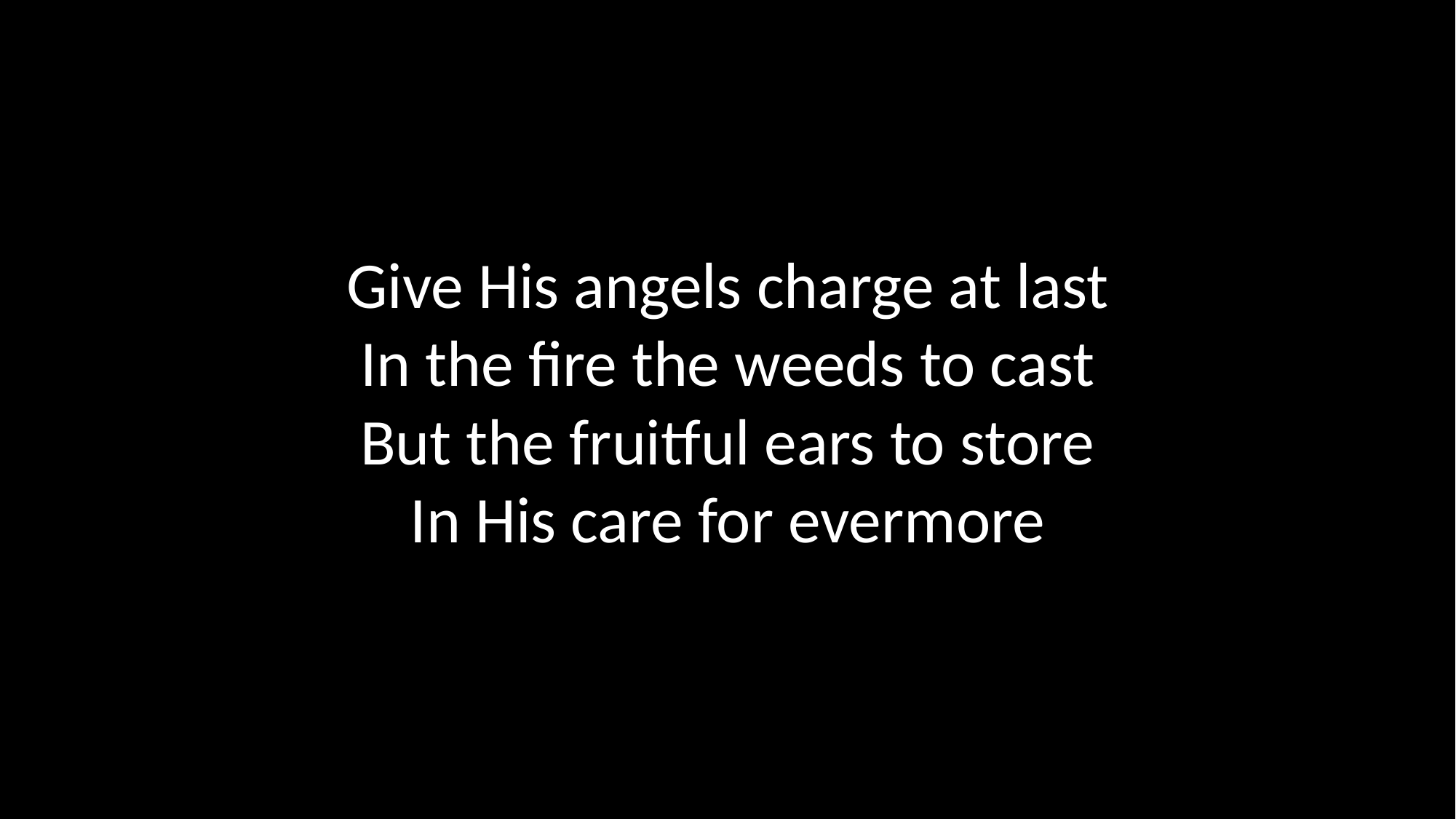

Give His angels charge at last
In the fire the weeds to cast
But the fruitful ears to store
In His care for evermore